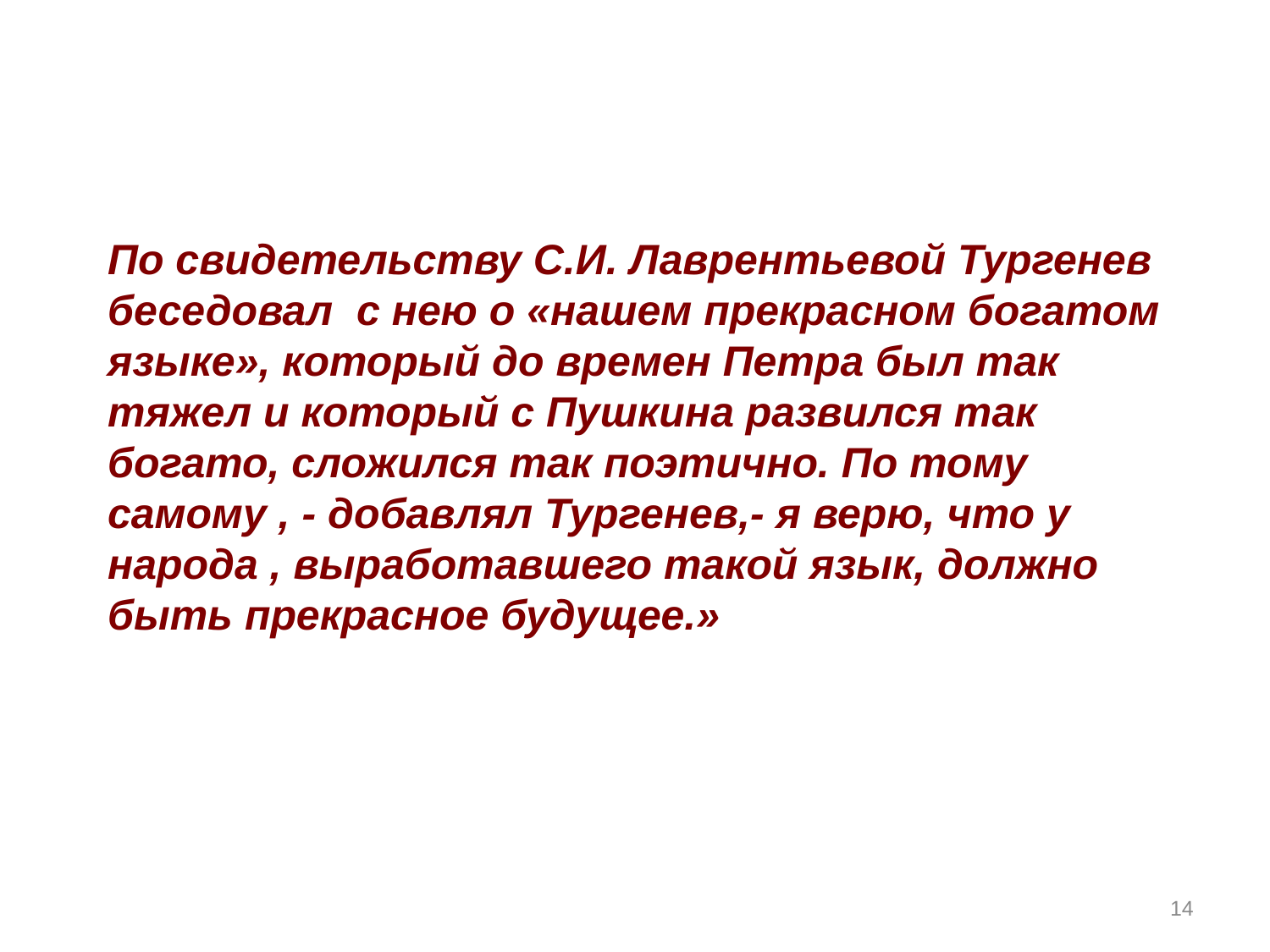

По свидетельству С.И. Лаврентьевой Тургенев беседовал  с нею о «нашем прекрасном богатом языке», который до времен Петра был так тяжел и который с Пушкина развился так богато, сложился так поэтично. По тому самому , - добавлял Тургенев,- я верю, что у народа , выработавшего такой язык, должно быть прекрасное будущее.»
14